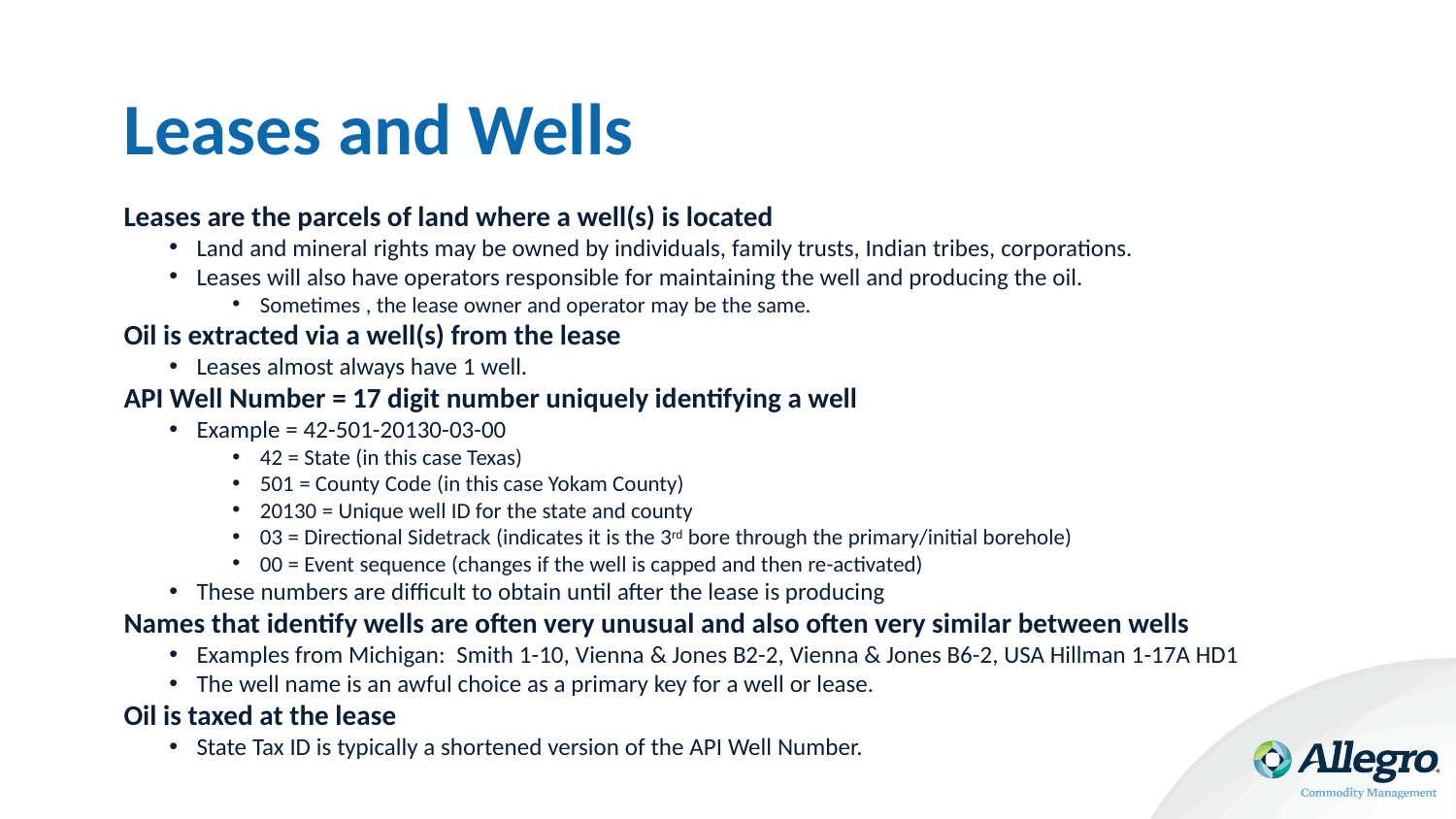

# Leases and Wells
Leases are the parcels of land where a well(s) is located
Land and mineral rights may be owned by individuals, family trusts, Indian tribes, corporations.
Leases will also have operators responsible for maintaining the well and producing the oil.
Sometimes , the lease owner and operator may be the same.
Oil is extracted via a well(s) from the lease
Leases almost always have 1 well.
API Well Number = 17 digit number uniquely identifying a well
Example = 42-501-20130-03-00
42 = State (in this case Texas)
501 = County Code (in this case Yokam County)
20130 = Unique well ID for the state and county
03 = Directional Sidetrack (indicates it is the 3rd bore through the primary/initial borehole)
00 = Event sequence (changes if the well is capped and then re-activated)
These numbers are difficult to obtain until after the lease is producing
Names that identify wells are often very unusual and also often very similar between wells
Examples from Michigan:  Smith 1-10, Vienna & Jones B2-2, Vienna & Jones B6-2, USA Hillman 1-17A HD1
The well name is an awful choice as a primary key for a well or lease.
Oil is taxed at the lease
State Tax ID is typically a shortened version of the API Well Number.